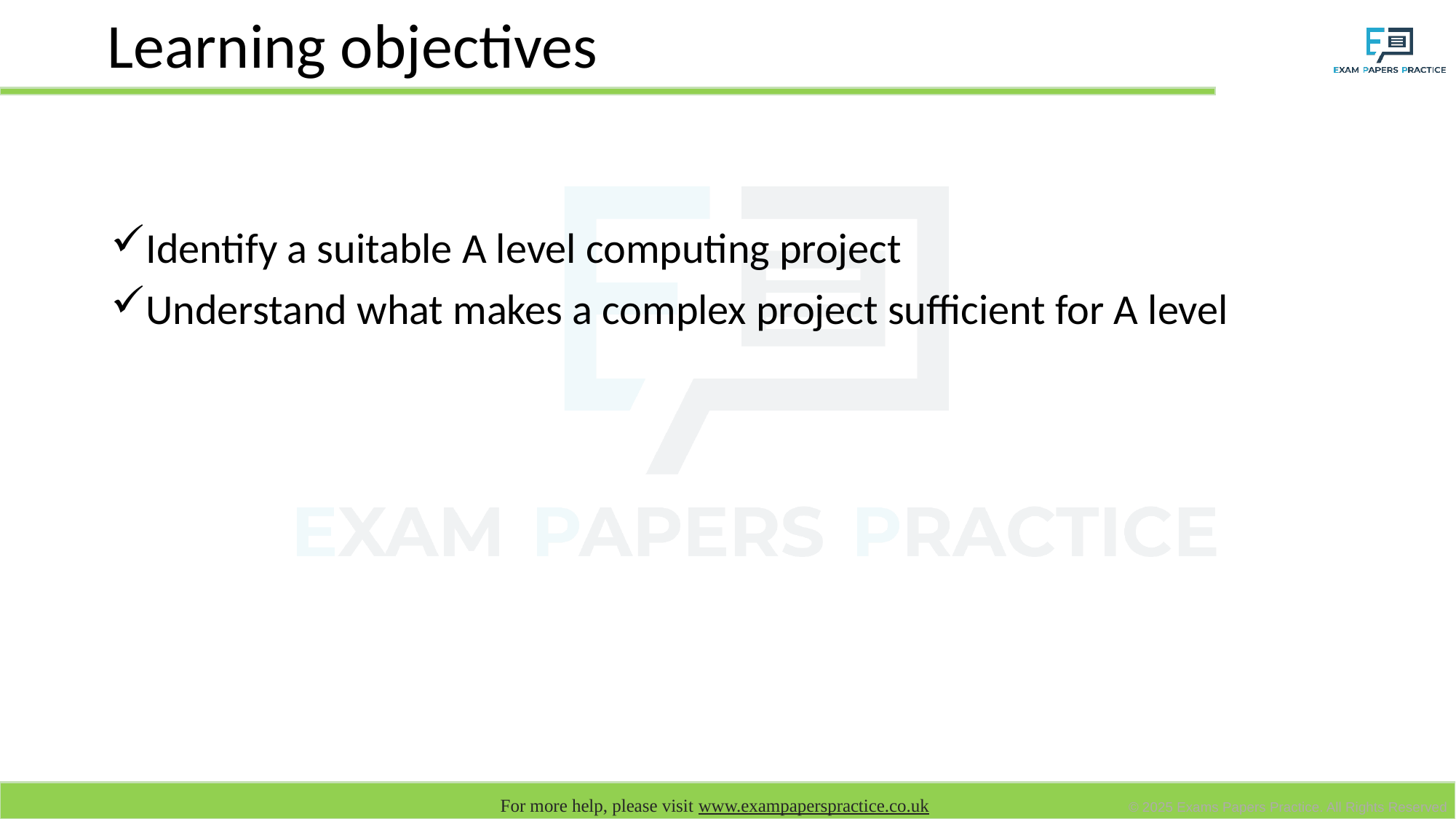

# Learning objectives
Identify a suitable A level computing project
Understand what makes a complex project sufficient for A level